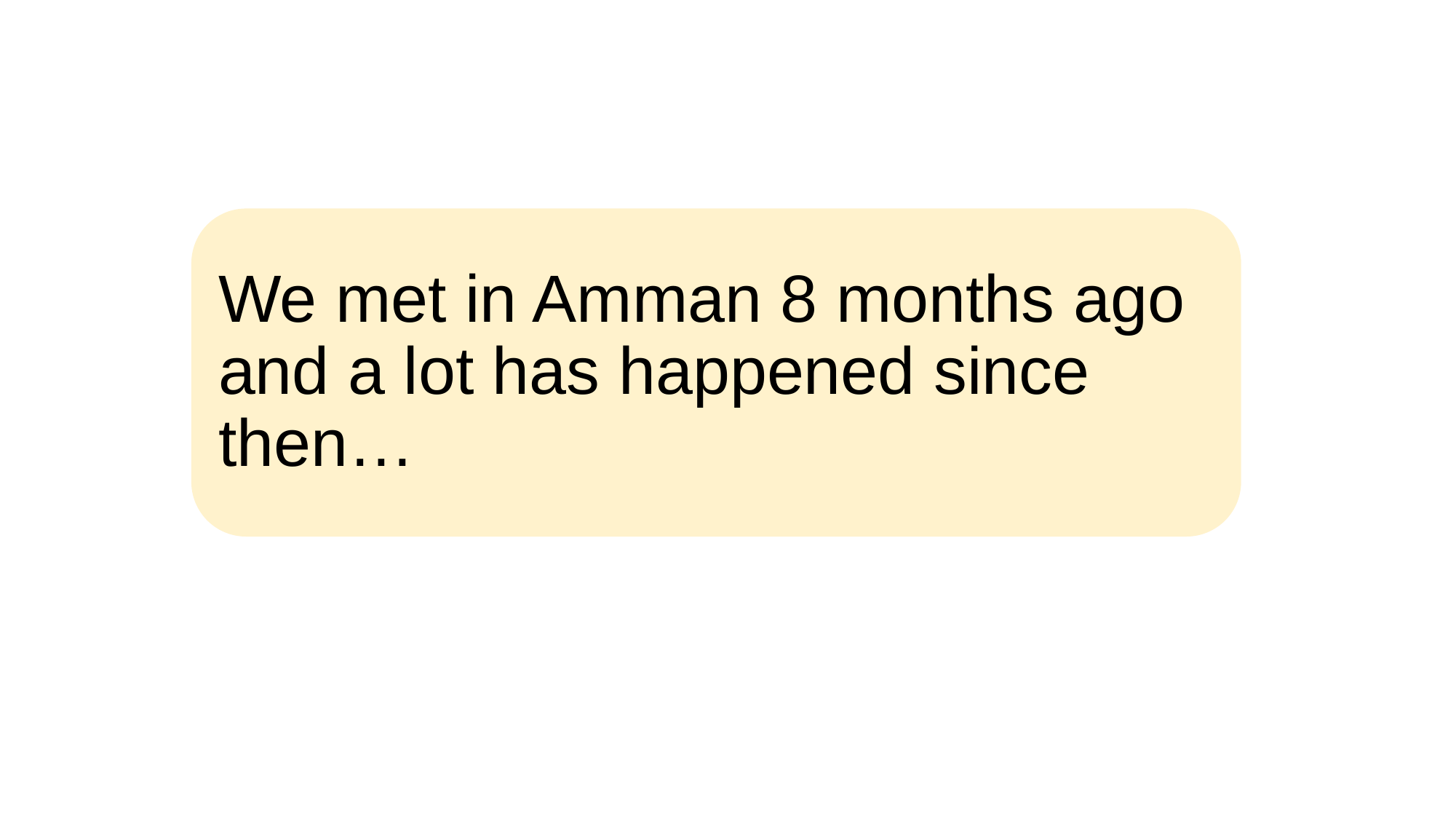

We met in Amman 8 months ago and a lot has happened since then…